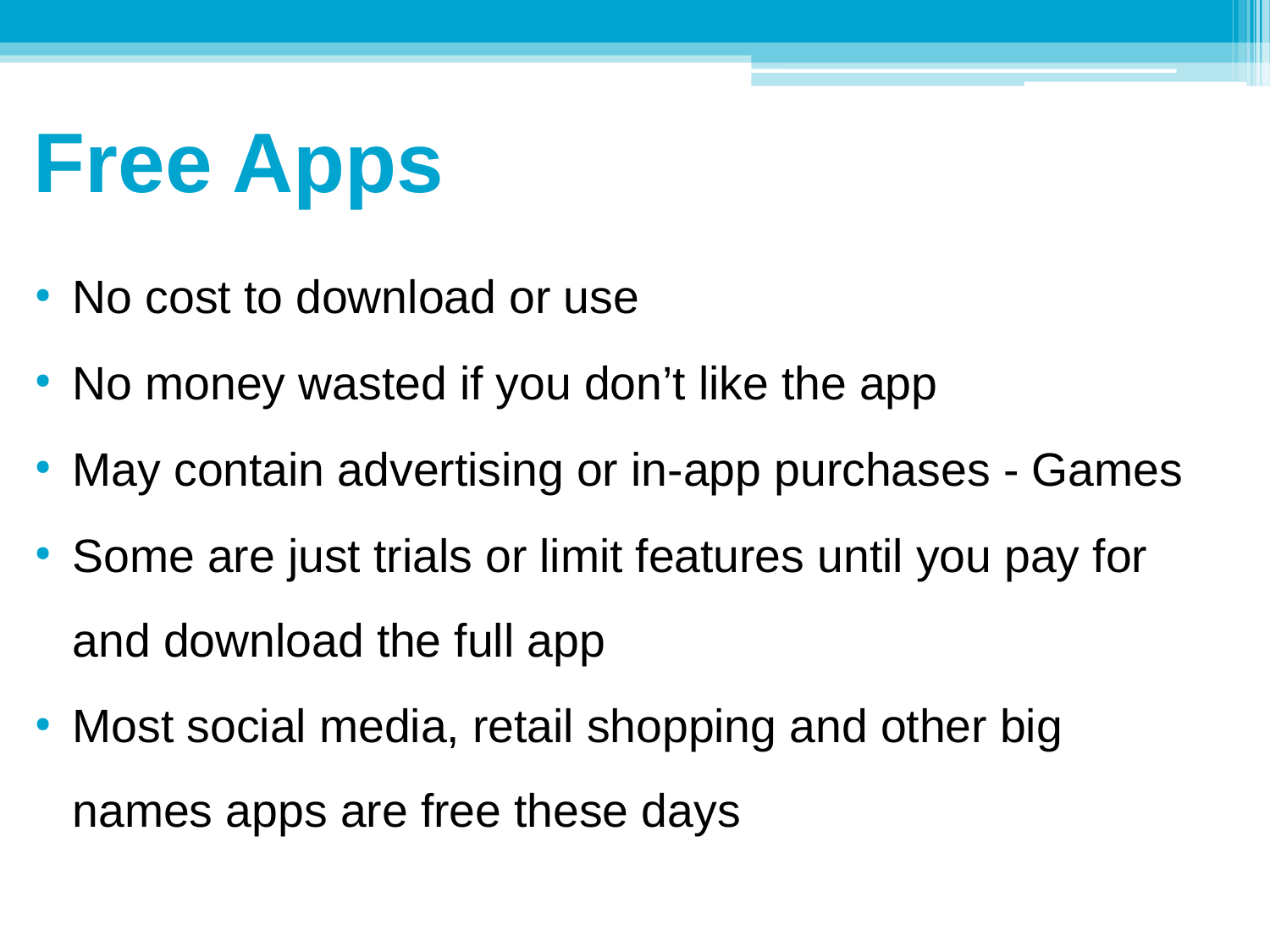

# Free Apps
No cost to download or use
No money wasted if you don’t like the app
May contain advertising or in-app purchases - Games
Some are just trials or limit features until you pay for and download the full app
Most social media, retail shopping and other big names apps are free these days